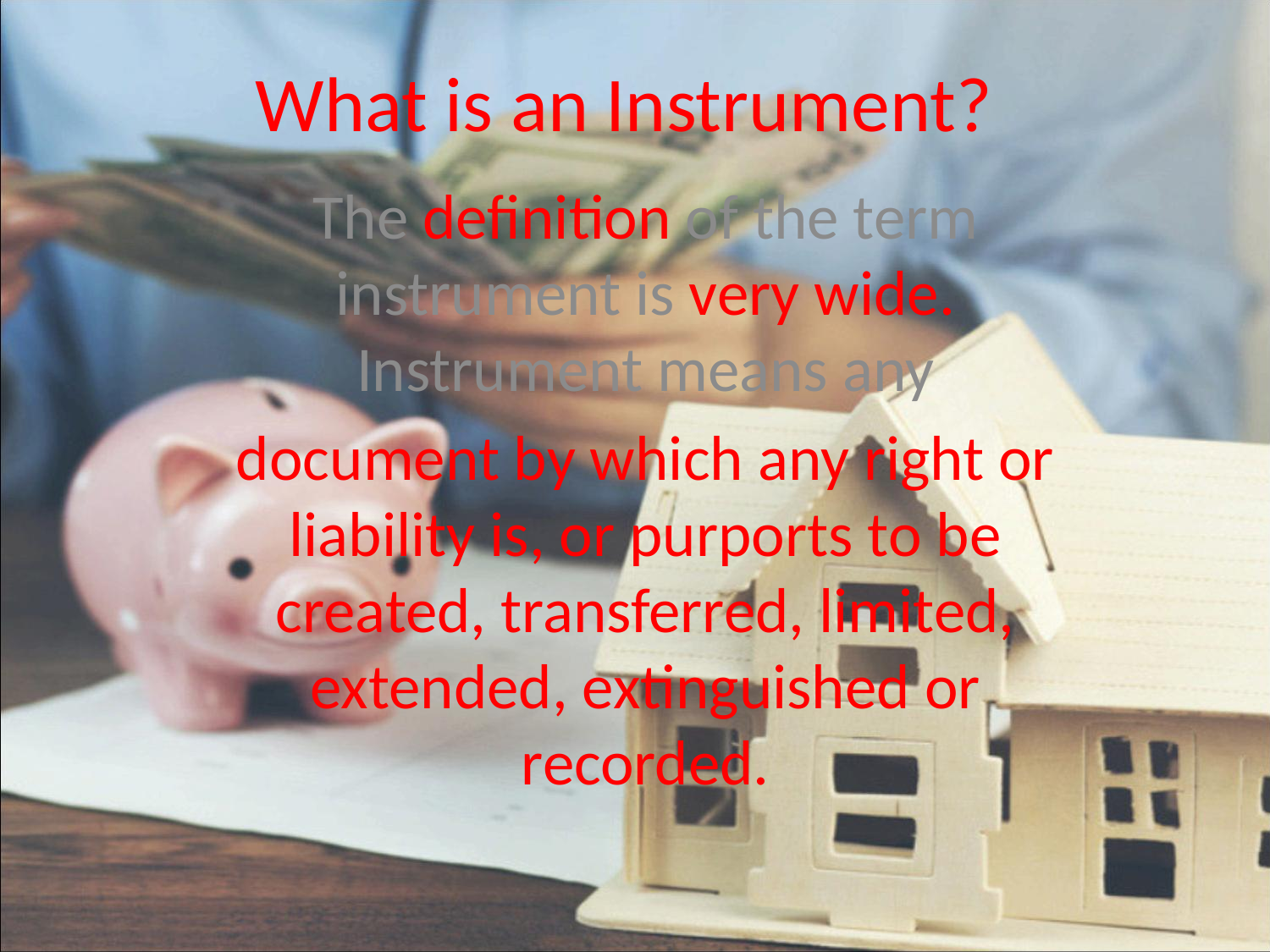

# What is an Instrument?
The definition of the term instrument is very wide. Instrument means any
document by which any right or liability is, or purports to be created, transferred, limited, extended, extinguished or recorded.